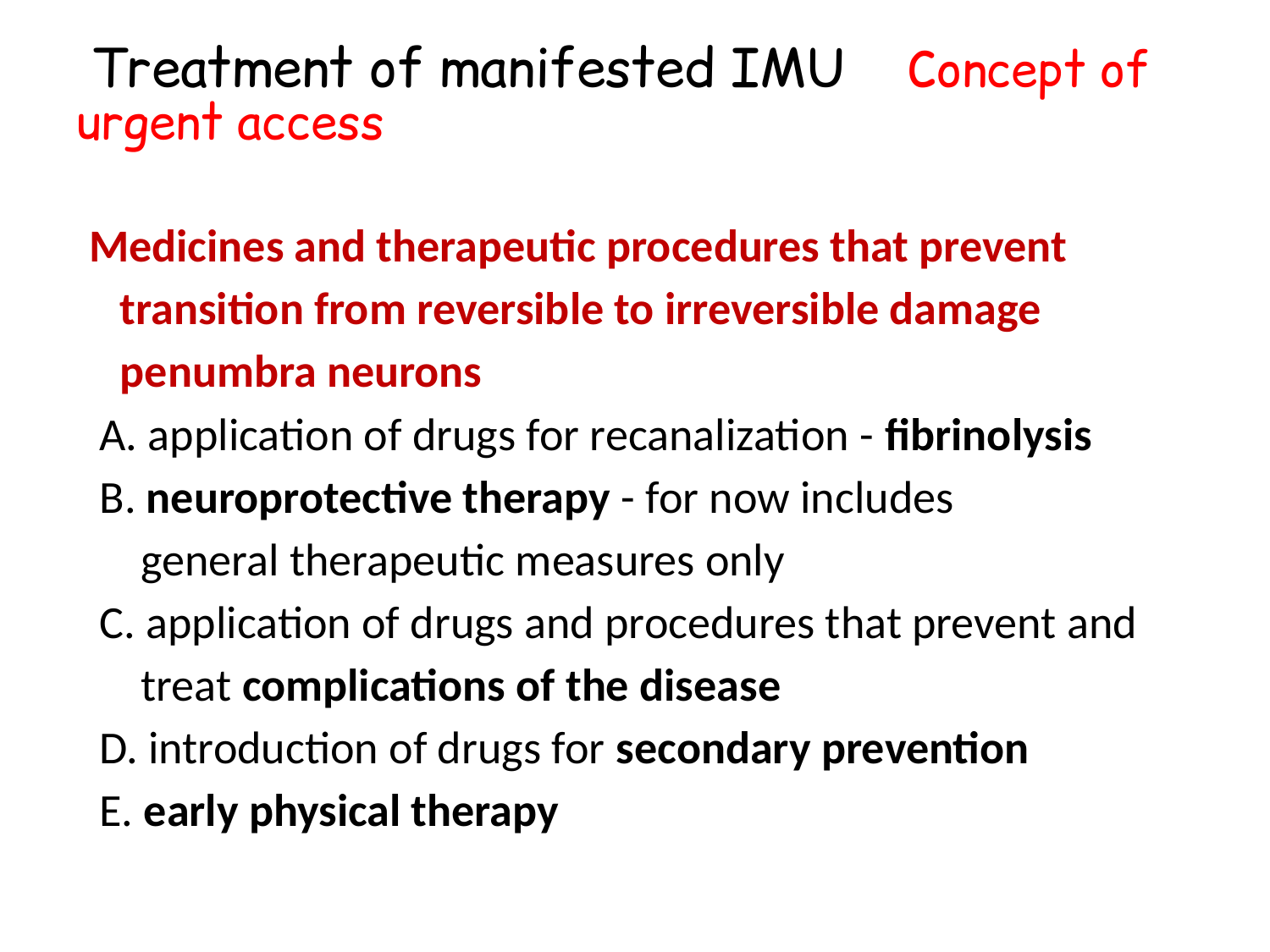

# Treatment of manifested IMU    Concept of urgent access
    Medicines and therapeutic procedures that prevent
       transition from reversible to irreversible damage
       penumbra neurons
     А. application of drugs for recanalization - fibrinolysis
     B. neuroprotective therapy - for now includes
         general therapeutic measures only
     C. application of drugs and procedures that prevent and
         treat complications of the disease
     D. introduction of drugs for secondary prevention
     E. early physical therapy